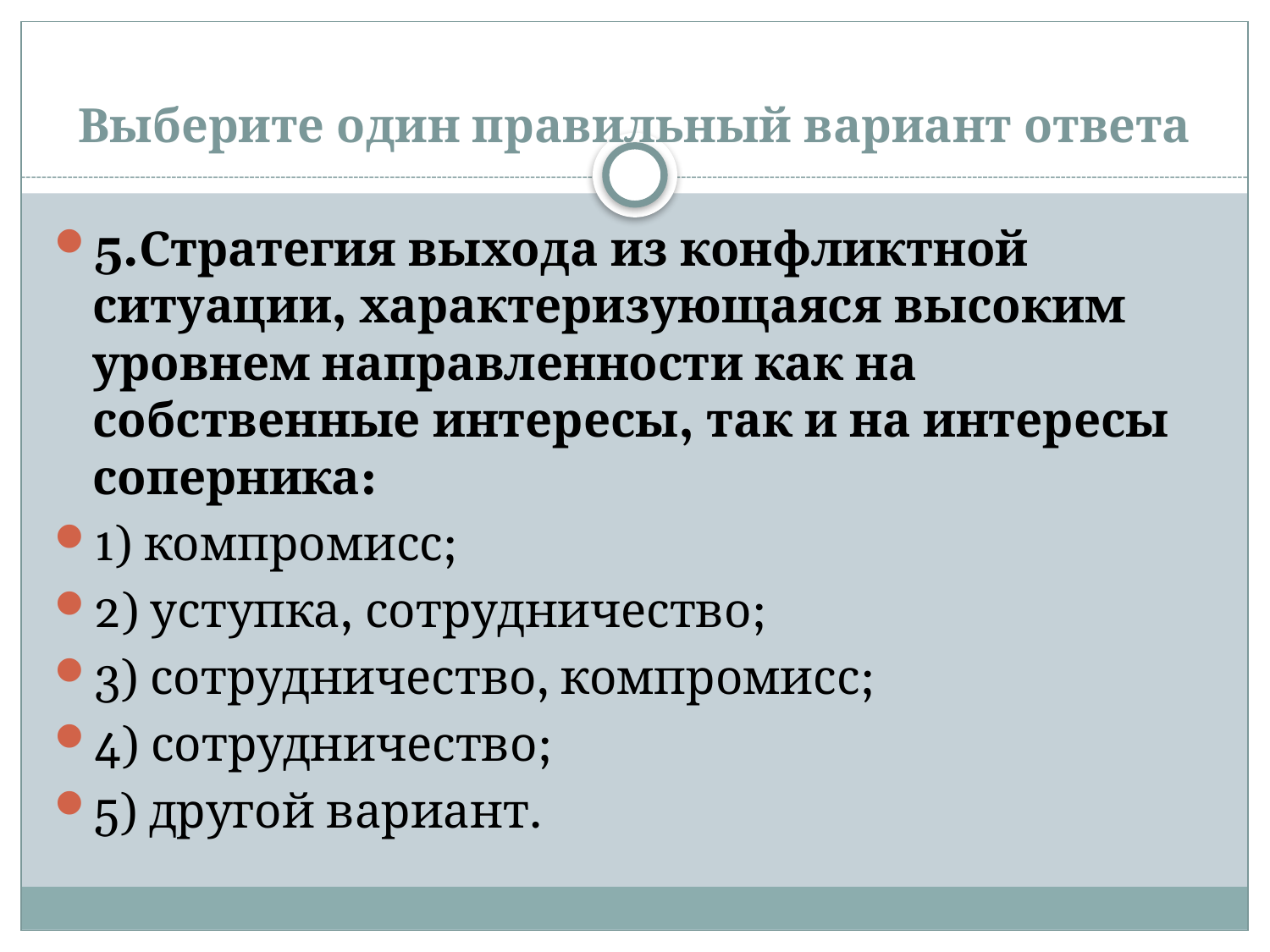

# Выберите один правильный вариант ответа
5.Стратегия выхода из конфликтной ситуации, характеризующаяся высоким уровнем направленности как на собственные интересы, так и на интересы соперника:
1) компромисс;
2) уступка, сотрудничество;
3) сотрудничество, компромисс;
4) сотрудничество;
5) другой вариант.